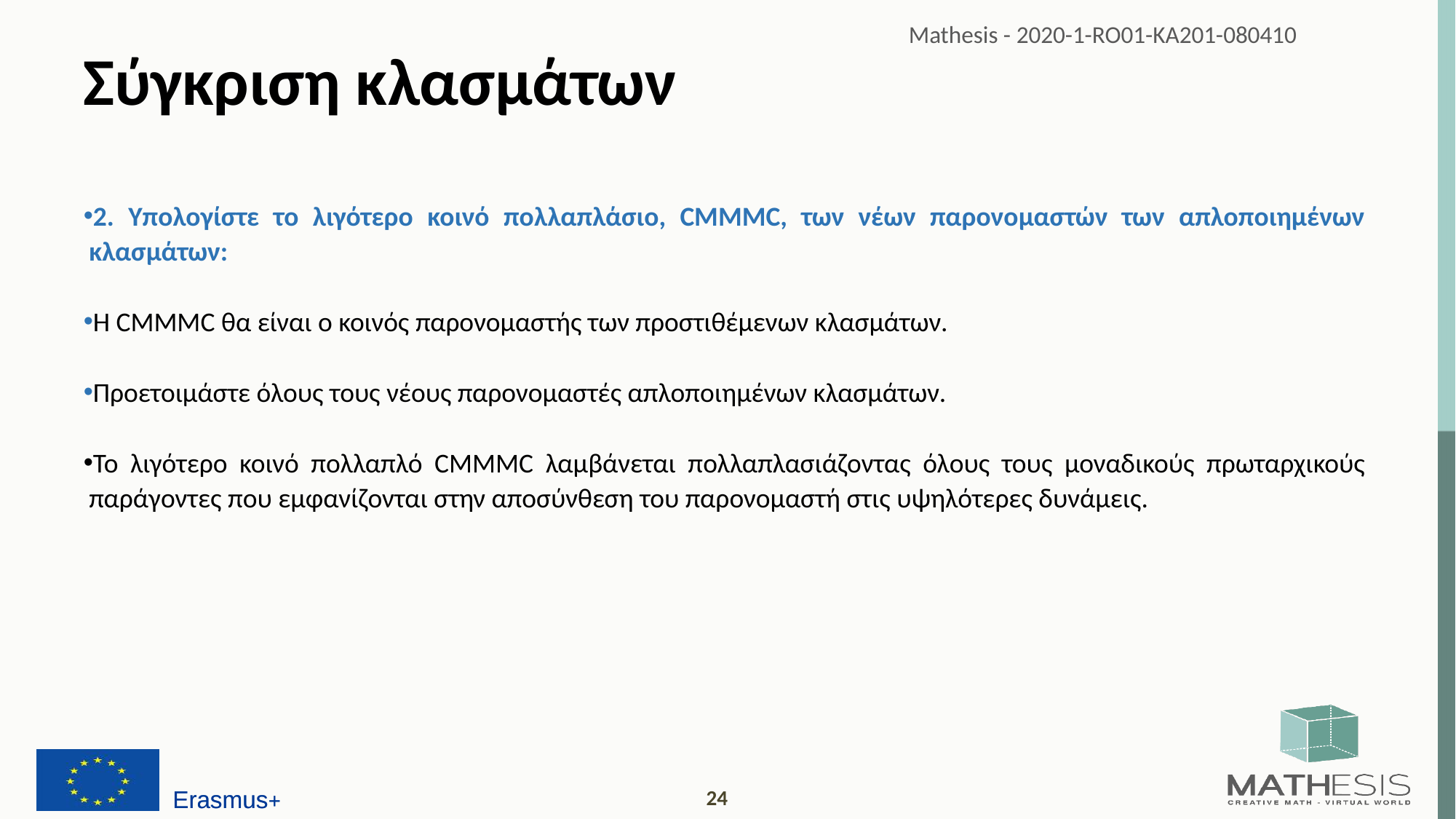

# Σύγκριση κλασμάτων

2. Υπολογίστε το λιγότερο κοινό πολλαπλάσιο, CMMMC, των νέων παρονομαστών των απλοποιημένων κλασμάτων:
Η CMMMC θα είναι ο κοινός παρονομαστής των προστιθέμενων κλασμάτων.
Προετοιμάστε όλους τους νέους παρονομαστές απλοποιημένων κλασμάτων.
Το λιγότερο κοινό πολλαπλό CMMMC λαμβάνεται πολλαπλασιάζοντας όλους τους μοναδικούς πρωταρχικούς παράγοντες που εμφανίζονται στην αποσύνθεση του παρονομαστή στις υψηλότερες δυνάμεις.